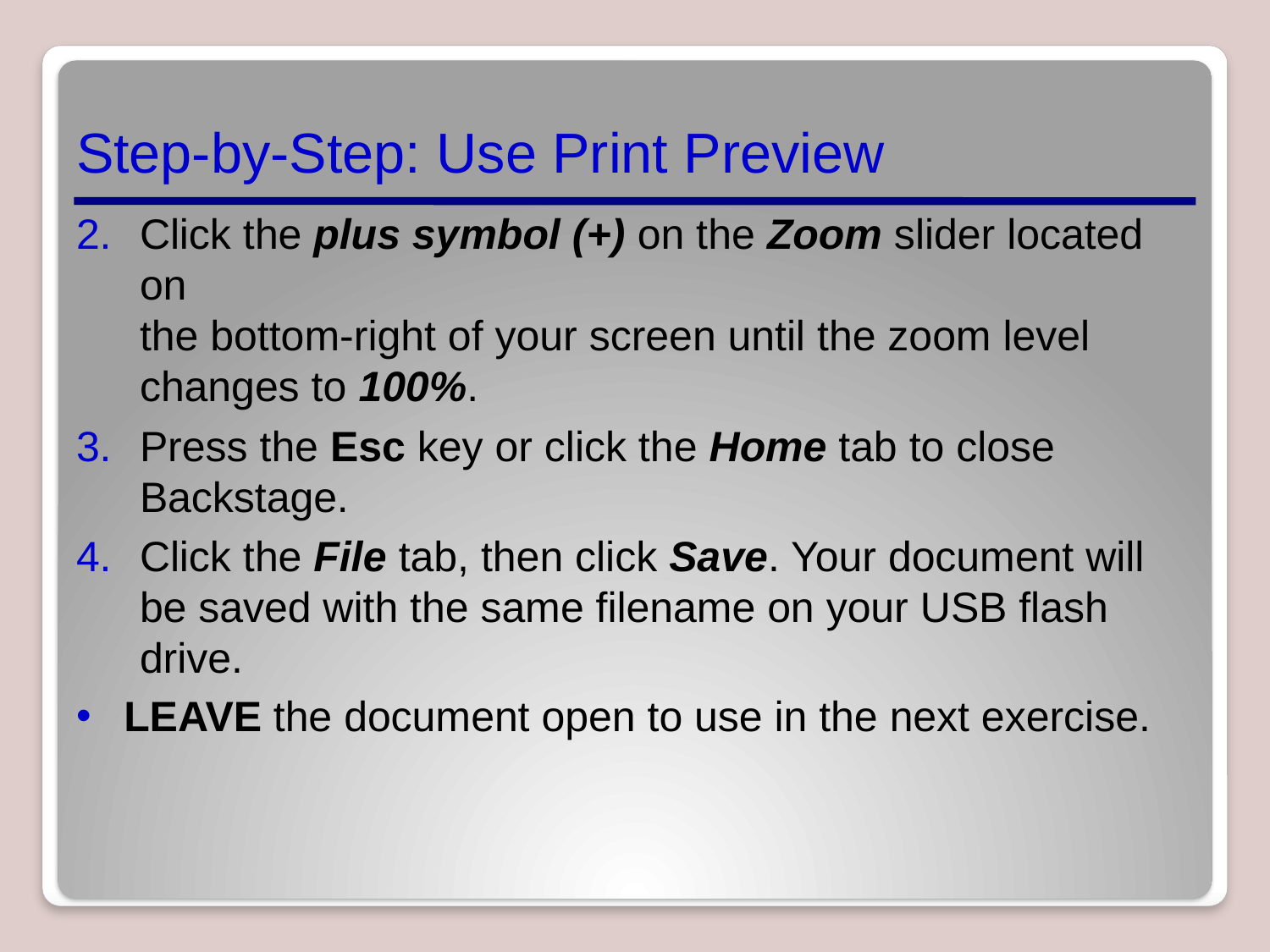

# Step-by-Step: Use Print Preview
Click the plus symbol (+) on the Zoom slider located on
the bottom-right of your screen until the zoom level changes to 100%.
Press the Esc key or click the Home tab to close Backstage.
Click the File tab, then click Save. Your document will be saved with the same filename on your USB flash drive.
LEAVE the document open to use in the next exercise.